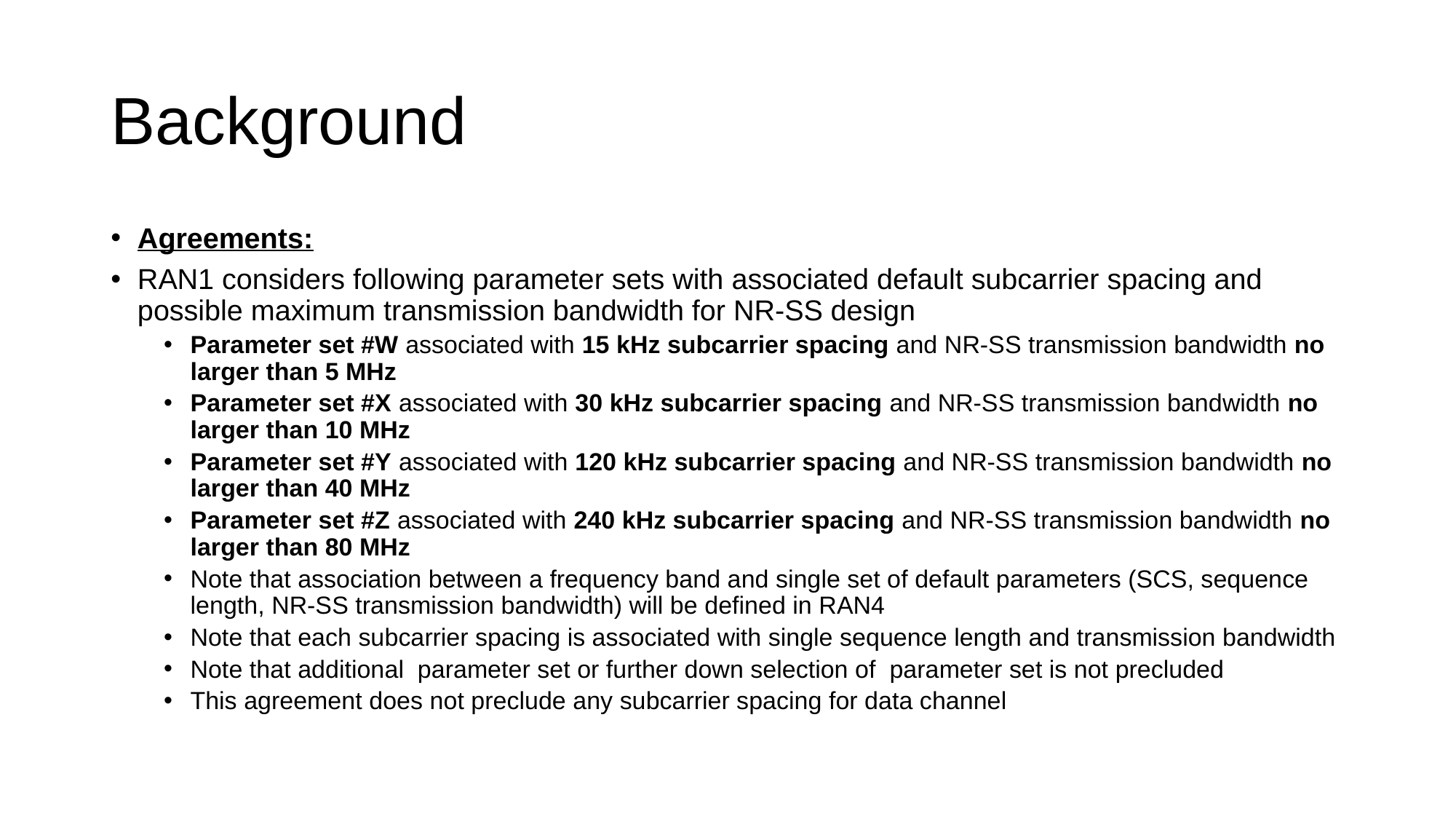

# Background
Agreements:
RAN1 considers following parameter sets with associated default subcarrier spacing and possible maximum transmission bandwidth for NR-SS design
Parameter set #W associated with 15 kHz subcarrier spacing and NR-SS transmission bandwidth no larger than 5 MHz
Parameter set #X associated with 30 kHz subcarrier spacing and NR-SS transmission bandwidth no larger than 10 MHz
Parameter set #Y associated with 120 kHz subcarrier spacing and NR-SS transmission bandwidth no larger than 40 MHz
Parameter set #Z associated with 240 kHz subcarrier spacing and NR-SS transmission bandwidth no larger than 80 MHz
Note that association between a frequency band and single set of default parameters (SCS, sequence length, NR-SS transmission bandwidth) will be defined in RAN4
Note that each subcarrier spacing is associated with single sequence length and transmission bandwidth
Note that additional  parameter set or further down selection of  parameter set is not precluded
This agreement does not preclude any subcarrier spacing for data channel